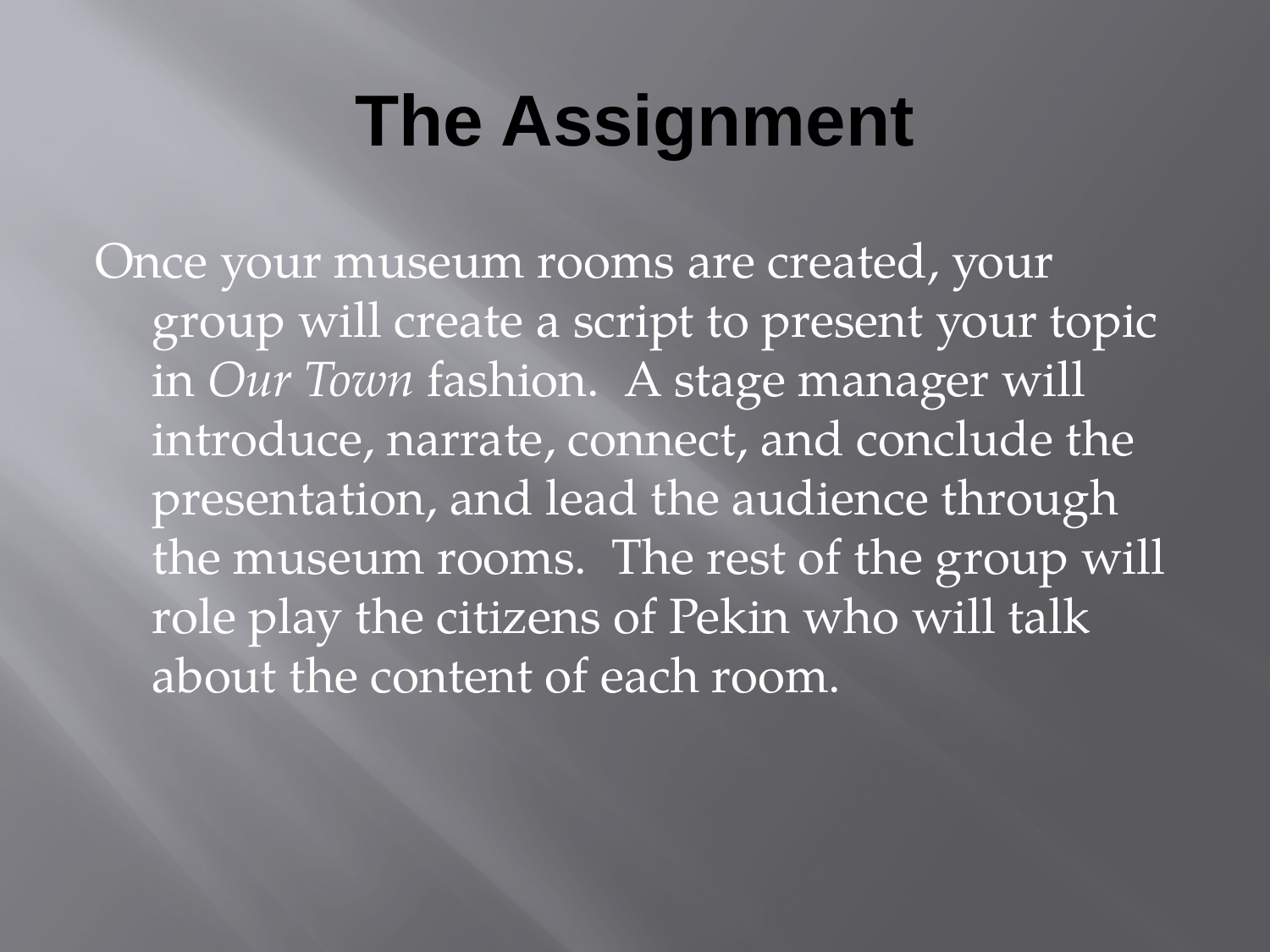

# The Assignment
Once your museum rooms are created, your group will create a script to present your topic in Our Town fashion.  A stage manager will introduce, narrate, connect, and conclude the presentation, and lead the audience through the museum rooms.  The rest of the group will role play the citizens of Pekin who will talk about the content of each room.